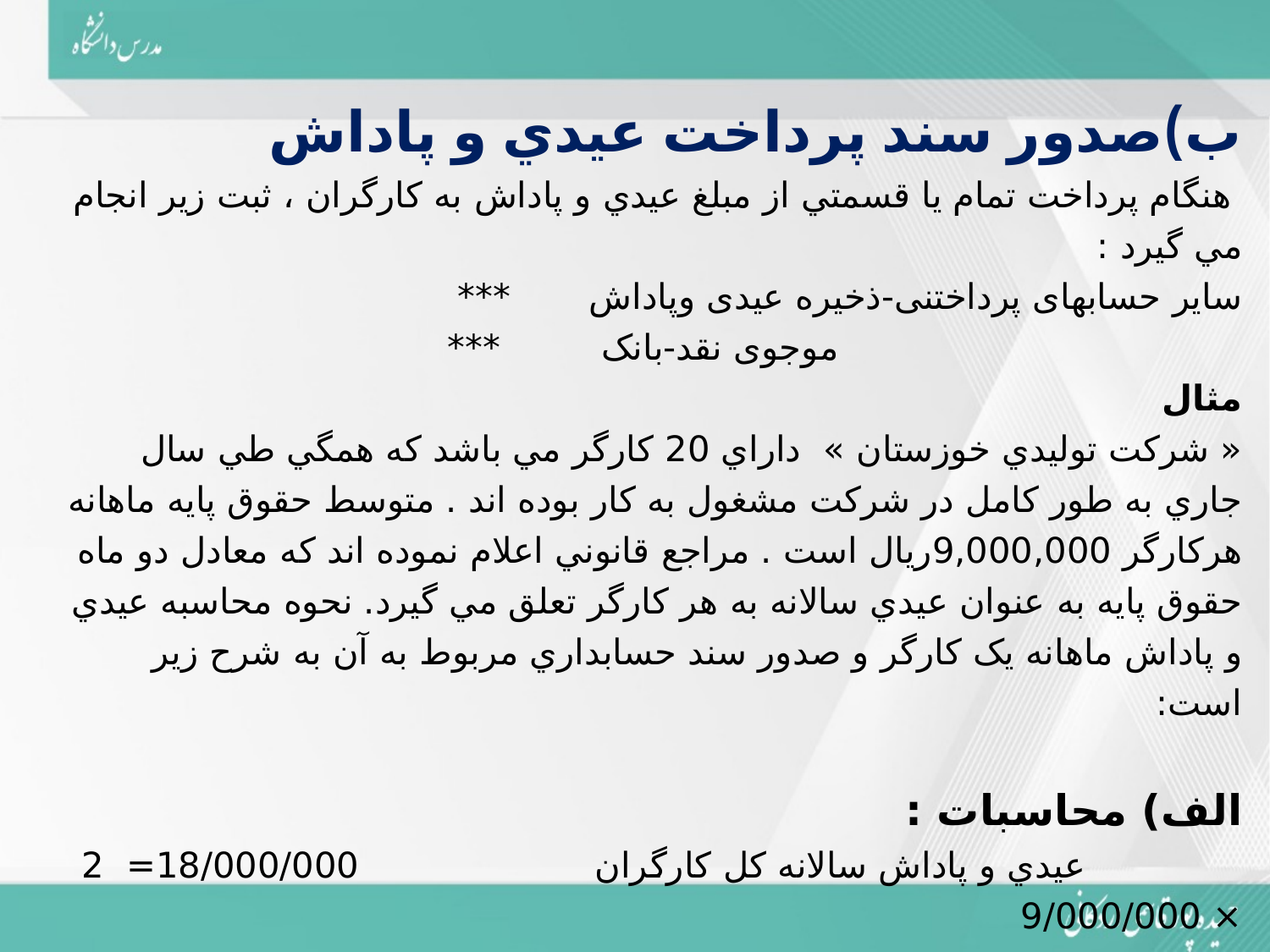

ب)صدور سند پرداخت عيدي و پاداش
 هنگام پرداخت تمام يا قسمتي از مبلغ عيدي و پاداش به کارگران ، ثبت زير انجام مي گيرد :
سایر حسابهای پرداختنی-ذخیره عیدی وپاداش       ***
                                    موجوی نقد-بانک         ***
مثال
« شرکت توليدي خوزستان »  داراي 20 کارگر مي باشد که همگي طي سال جاري به طور کامل در شرکت مشغول به کار بوده اند . متوسط حقوق پایه ماهانه هرکارگر 9,000,000ريال است . مراجع قانوني اعلام نموده اند که معادل دو ماه حقوق پايه به عنوان عيدي سالانه به هر کارگر تعلق مي گيرد. نحوه محاسبه عيدي و پاداش ماهانه یک کارگر و صدور سند حسابداري مربوط به آن به شرح زير است:

الف) محاسبات :
              عيدي و پاداش سالانه کل کارگران                     18/000/000=  2 × 9/000/000
               عيدي و پاداش ماهانه                                 1/500/000 =  12 ÷ 18/000/000